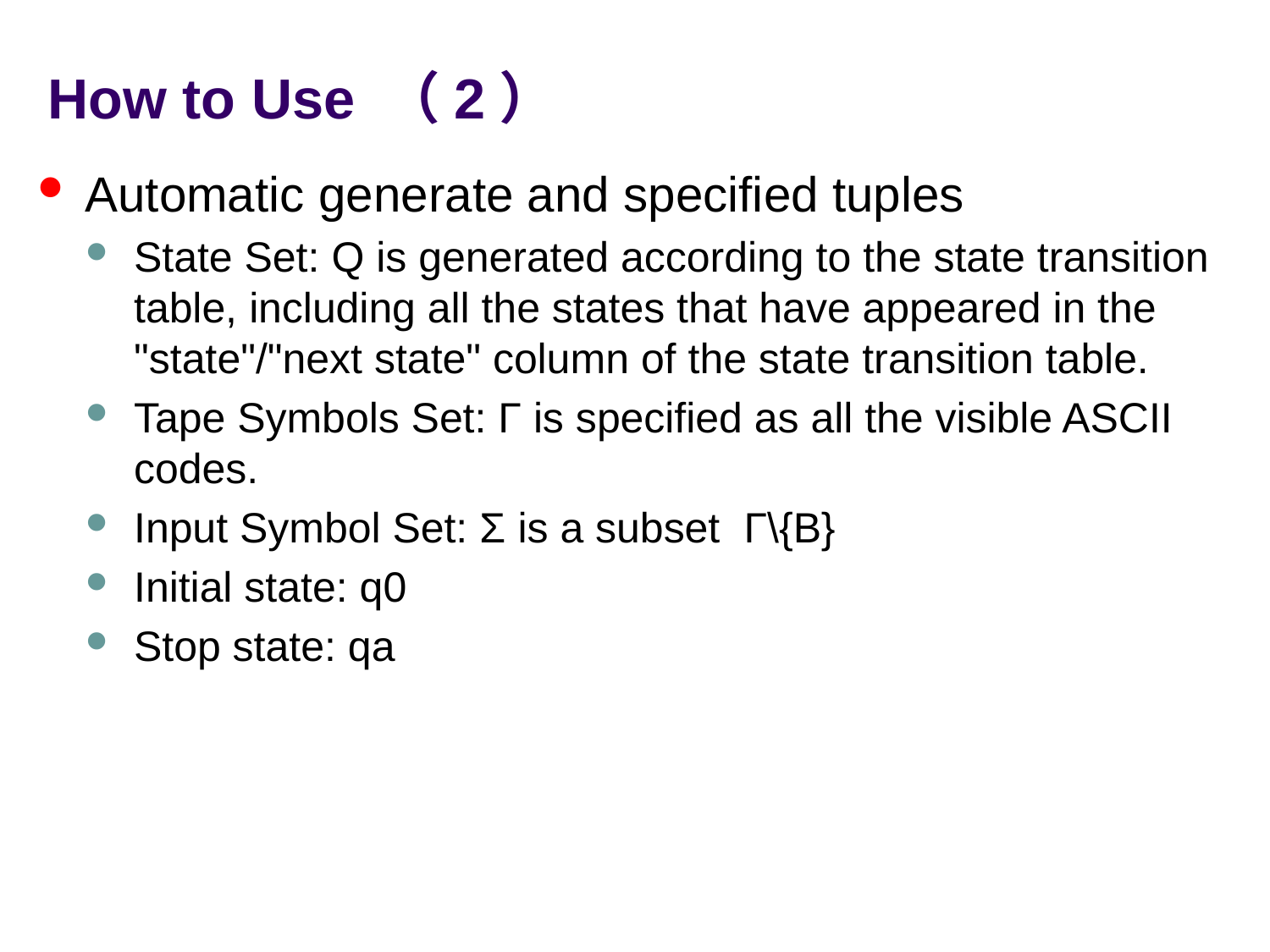

# How to Use （2）
Automatic generate and specified tuples
State Set: Q is generated according to the state transition table, including all the states that have appeared in the "state"/"next state" column of the state transition table.
Tape Symbols Set: Γ is specified as all the visible ASCII codes.
Input Symbol Set: Σ is a subset  Γ\{B}
Initial state: q0
Stop state: qa